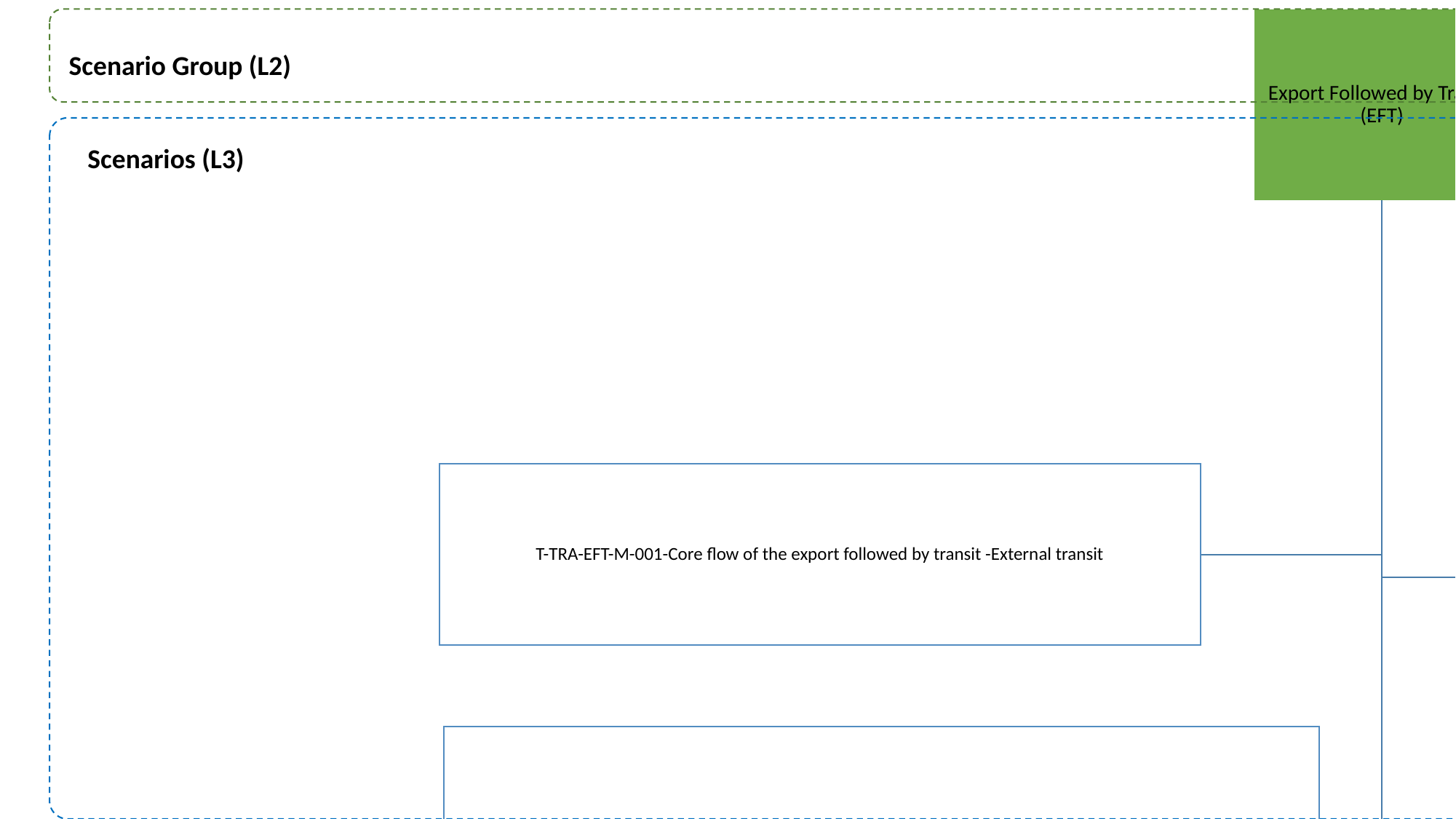

Export Followed by Transit (EFT)
T-TRA-EFT-M-001-Core flow of the export followed by transit -External transit
T-TRA-EFT-M-002-Core flow of the export followed by transit - Internal transit (Appropriate Office of Destination)
T-TRA-EFT-E-004-Lodgement of transit declaration having export as previous procedure - Negative response from Office of Exit (before acceptance)
T-TRA-EFT-A-005-Lodgement of Transit Declaration having Export as Previous Procedure - Unknown Export MRN and Positive IE503 (before acceptance)
T-TRA-EFT-M-003-Core flow of the export followed by transit - Internal transit (Inappropriate Office of Destination)
T-TRA-EFT-A-006-Amendment of transit declaration having export as previous procedure – Positive Response from AES
T-TRA-EFT-E-007-Amendment of transit declaration having export as previous procedure – Negative Response from AES
T-TRA-EFT-A-008-Invalidation of transit declaration having export as previous procedure - Before release for transit
T-TRA-EFT-A-009-Transit movement having export as previous procedure is not released for transit
T-TRA-EFT-A-010-Transit movement having export as previous procedure - Control results from destination indicate major discrepancies - Dispatch of control results information to Office of Exit
T-TRA-EFT-A-011-Transit movement having export as previous procedure - Departure notifies Office of Exit for the initiation of recovery
T-TRA-EFT-A-012-Manual closure at Departure based on alternative proof - Export is previous procedure
T-TRA-EFT-A-013-Lodgement of transit declaration having export as previous procedure (external transit) - ARC Reference Number (or fallback e-AD reference number) as exists in Export Declaration data does not match with Transit Declaration Data
Scenario Group (L2)

Scenarios (L3)